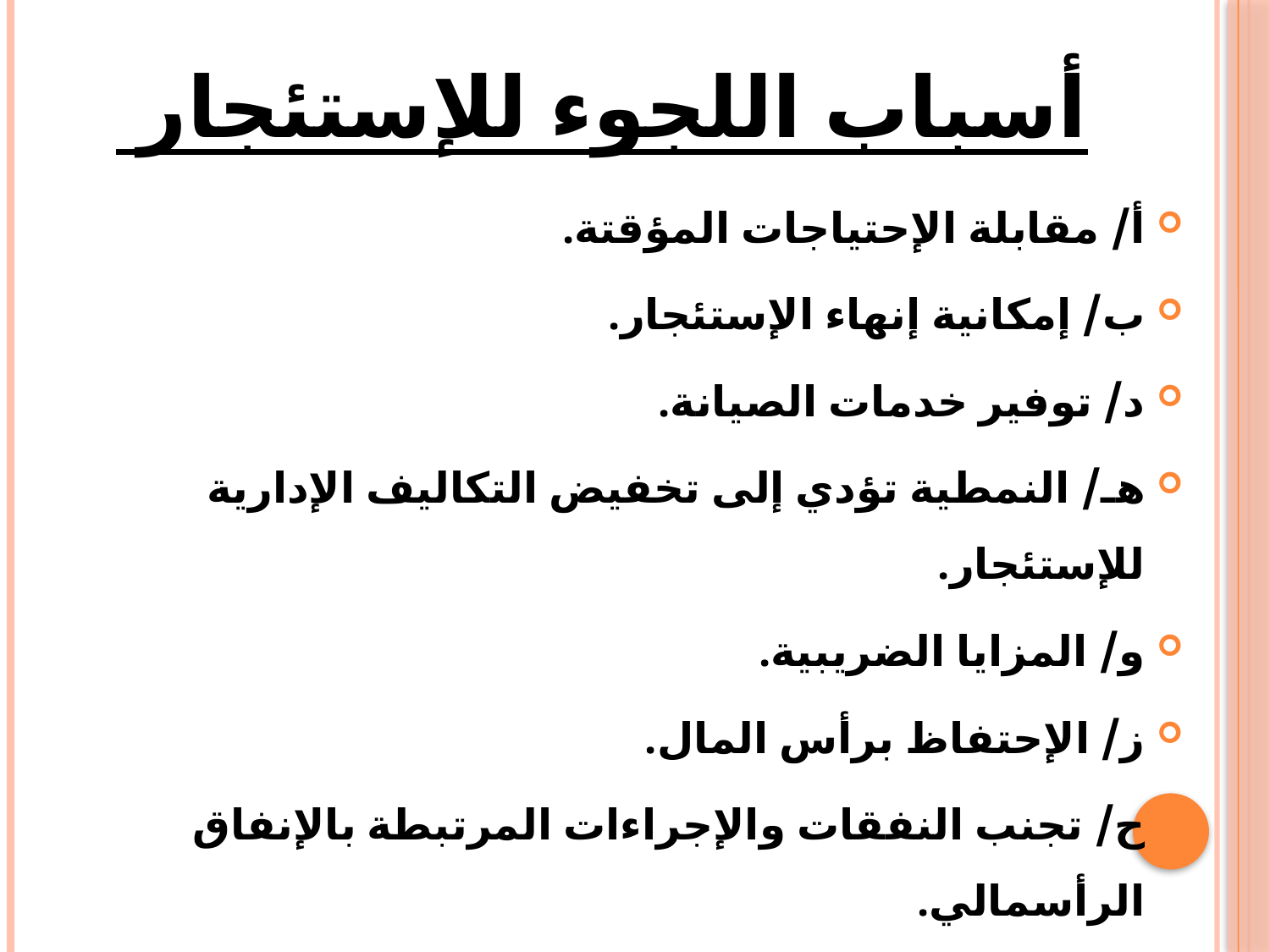

# أسباب اللجوء للإستئجار
أ/ مقابلة الإحتياجات المؤقتة.
ب/ إمكانية إنهاء الإستئجار.
د/ توفير خدمات الصيانة.
هـ/ النمطية تؤدي إلى تخفيض التكاليف الإدارية للإستئجار.
و/ المزايا الضريبية.
ز/ الإحتفاظ برأس المال.
ح/ تجنب النفقات والإجراءات المرتبطة بالإنفاق الرأسمالي.